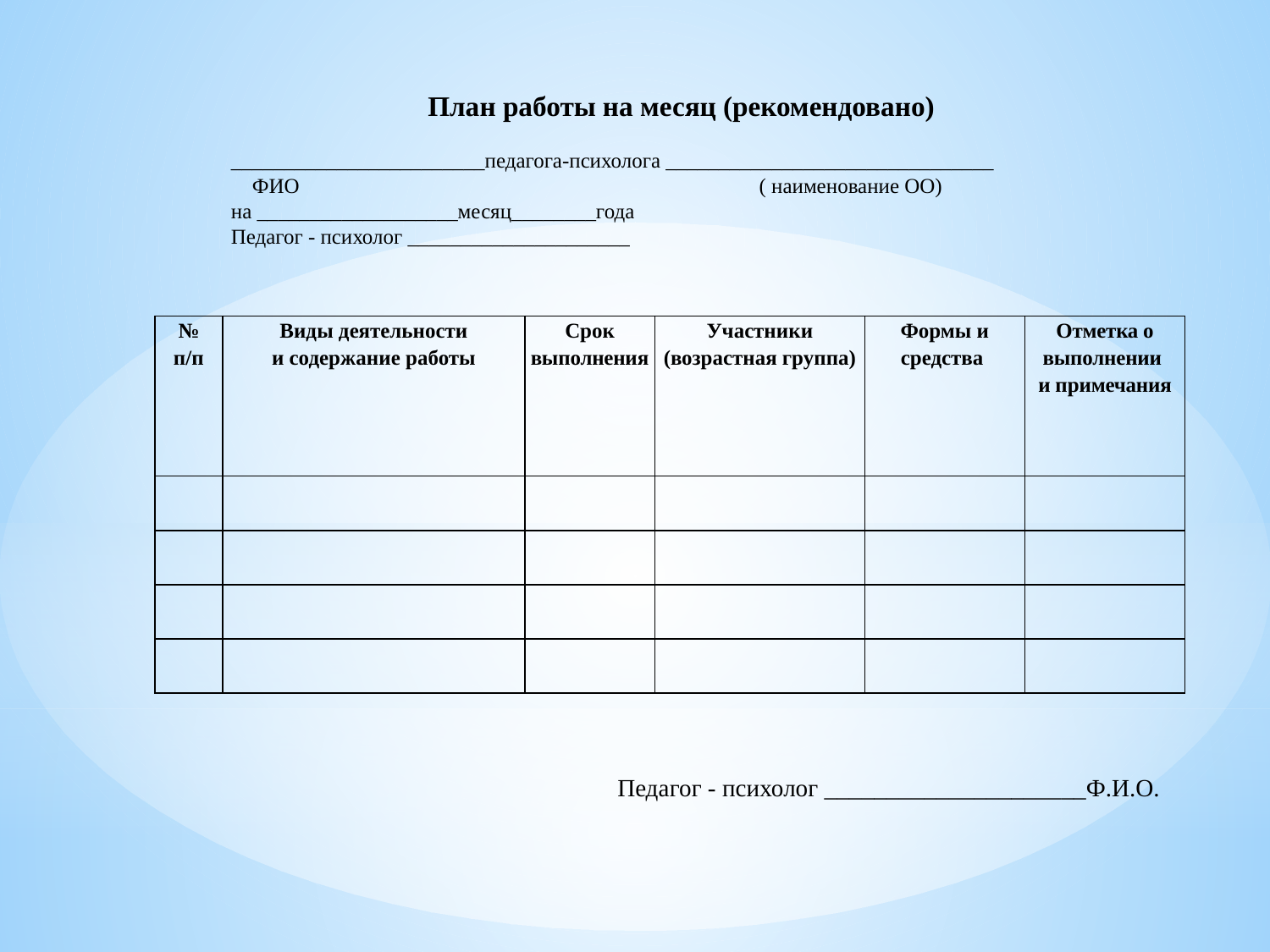

План работы на месяц (рекомендовано)

________________________педагога-психолога _______________________________
    ФИО                                                                                       ( наименование ОО)
на ___________________месяц________года
Педагог - психолог _____________________
| № п/п | Виды деятельности и содержание работы | Срок выполнения | Участники (возрастная группа) | Формы и средства | Отметка о выполнении и примечания |
| --- | --- | --- | --- | --- | --- |
|  |  |  |  |  |  |
|  |  |  |  |  |  |
|  |  |  |  |  |  |
|  |  |  |  |  |  |
Педагог - психолог _____________________Ф.И.О.